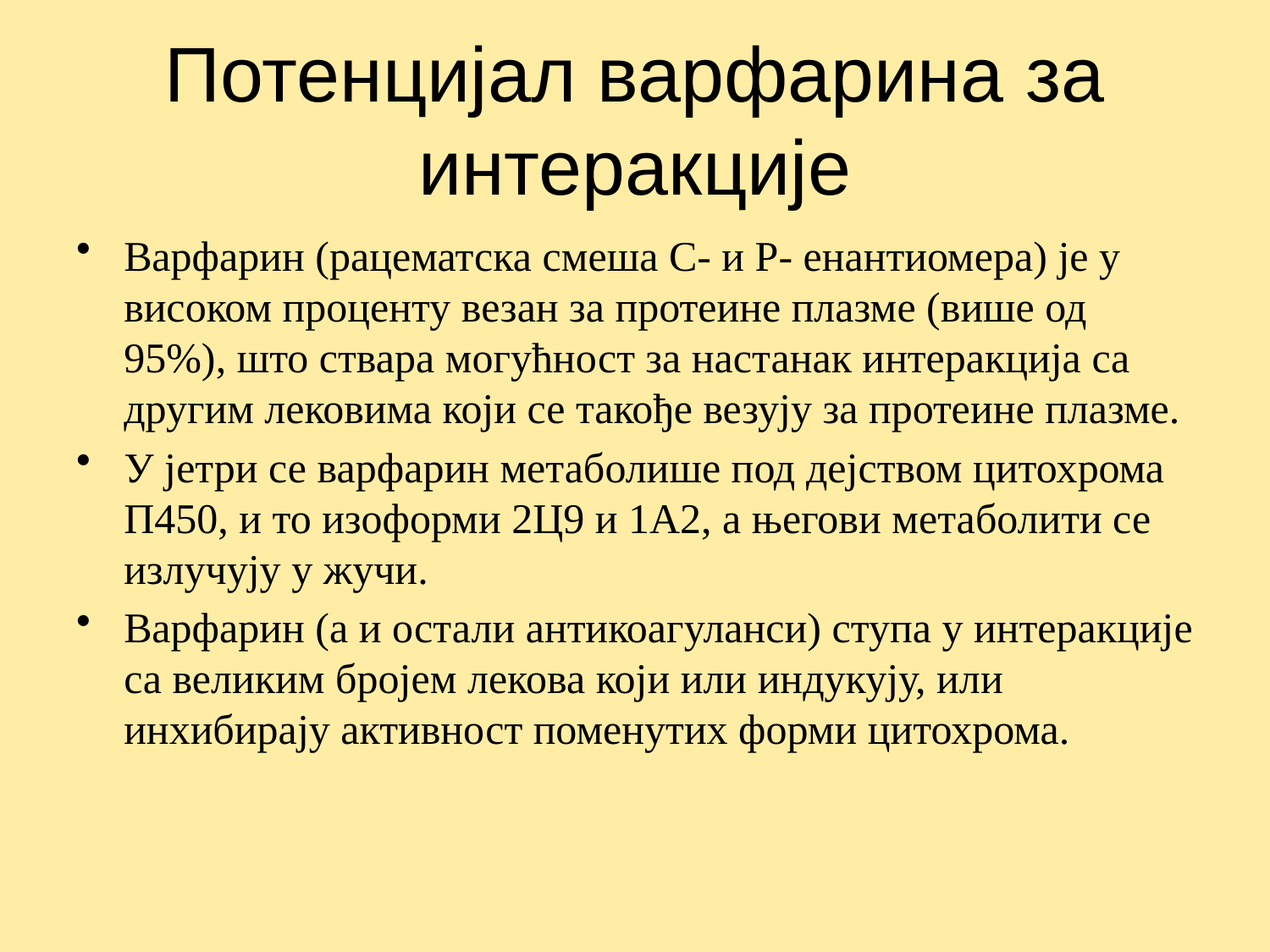

# Потенцијал варфарина за интеракције
Варфарин (рацематска смеша С- и Р- енантиомера) је у високом проценту везан за протеине плазме (више од 95%), што ствара могућност за настанак интеракција са другим лековима који се такође везују за протеине плазме.
У јетри се варфарин метаболише под дејством цитохрома П450, и то изоформи 2Ц9 и 1А2, а његови метаболити се излучују у жучи.
Варфарин (а и остали антикоагуланси) ступа у интеракције са великим бројем лекова који или индукују, или инхибирају активност поменутих форми цитохрома.